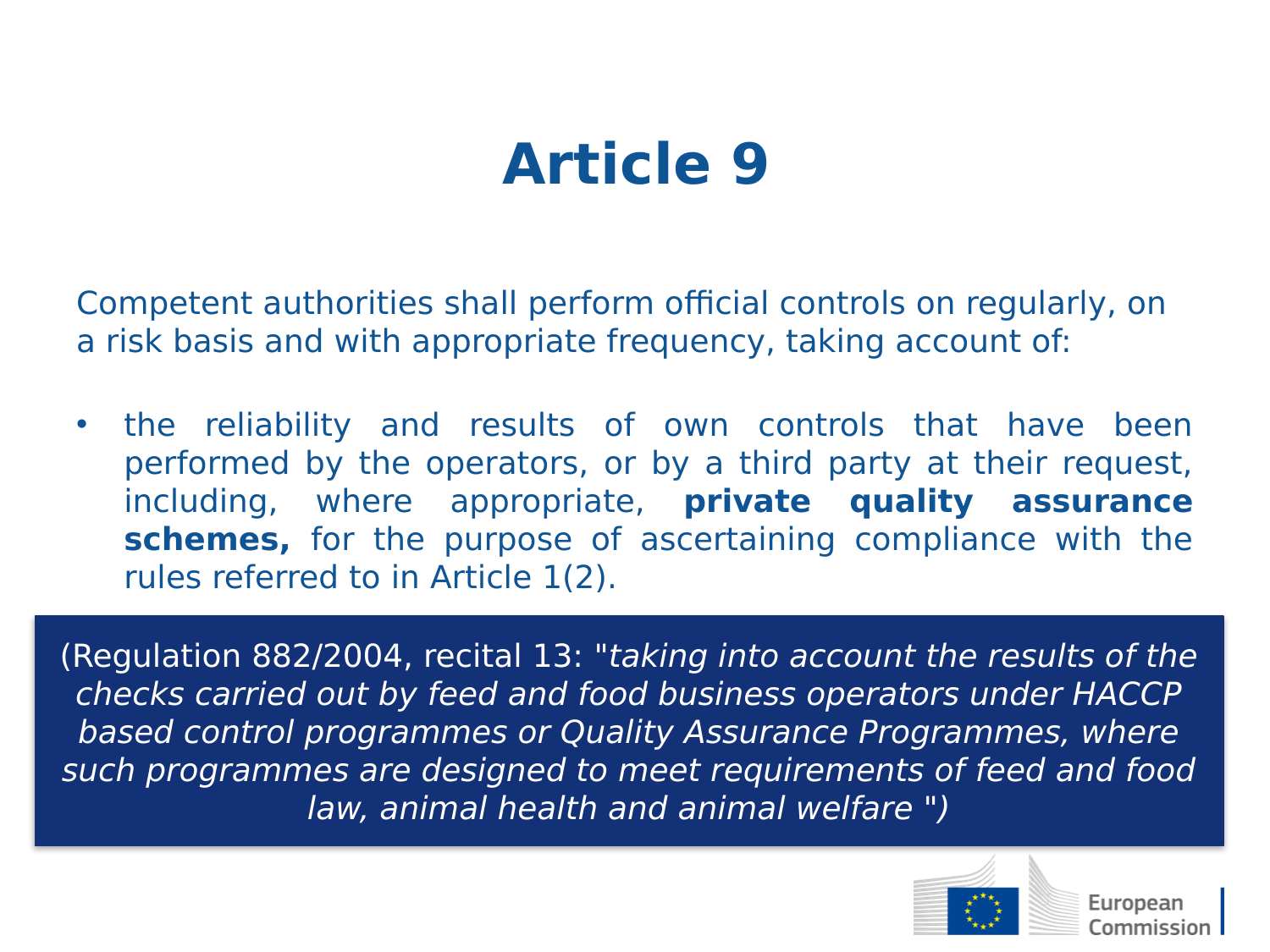

# Article 9
Competent authorities shall perform official controls on regularly, on a risk basis and with appropriate frequency, taking account of:

the reliability and results of own controls that have been performed by the operators, or by a third party at their request, including, where appropriate, private quality assurance schemes, for the purpose of ascertaining compliance with the rules referred to in Article 1(2).

(Regulation 882/2004, recital 13: "taking into account the results of the checks carried out by feed and food business operators under HACCP based control programmes or Quality Assurance Programmes, where such programmes are designed to meet requirements of feed and food law, animal health and animal welfare ")